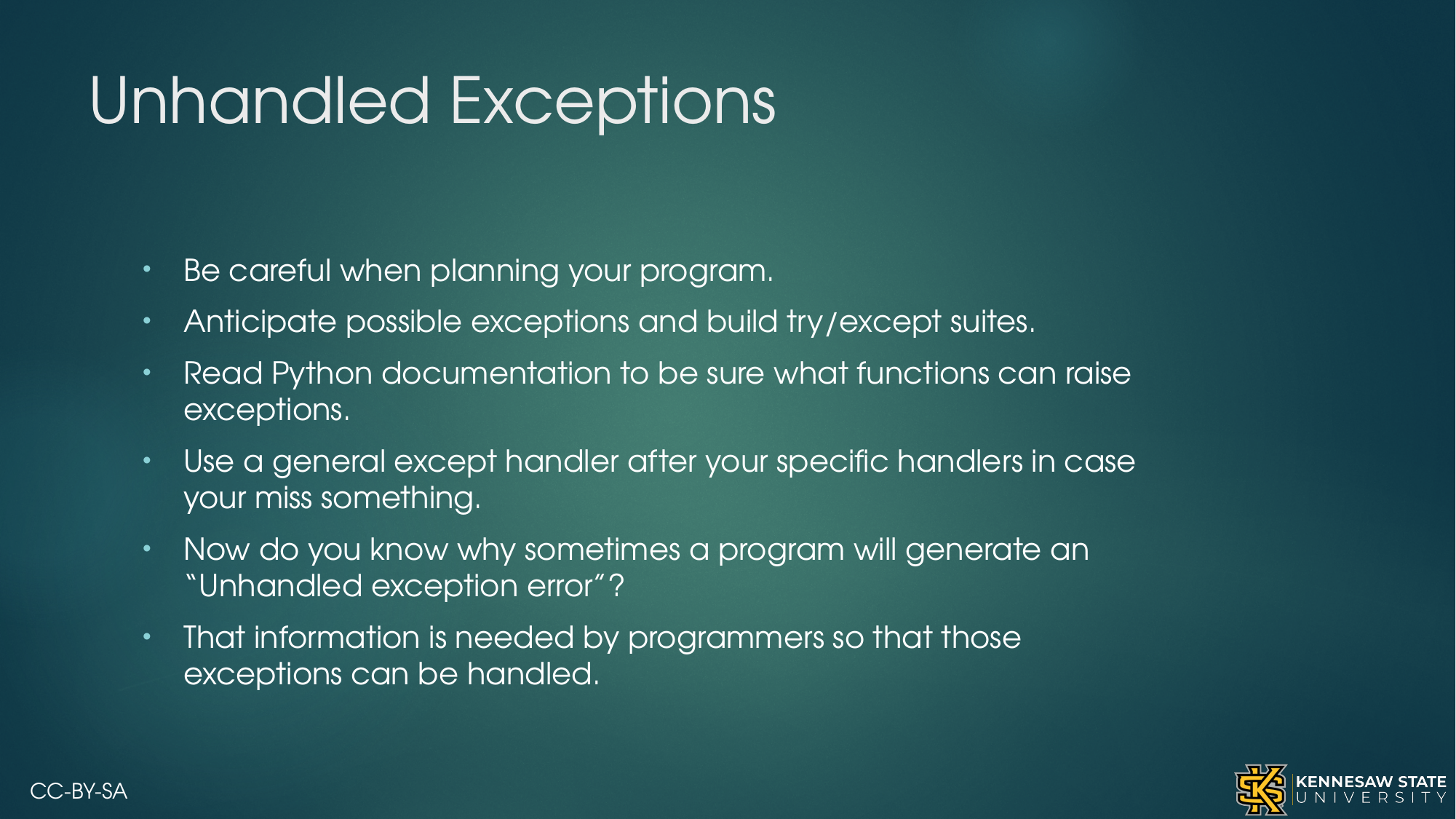

# Unhandled Exceptions
Be careful when planning your program.
Anticipate possible exceptions and build try/except suites.
Read Python documentation to be sure what functions can raise exceptions.
Use a general except handler after your specific handlers in case your miss something.
Now do you know why sometimes a program will generate an “Unhandled exception error”?
That information is needed by programmers so that those exceptions can be handled.